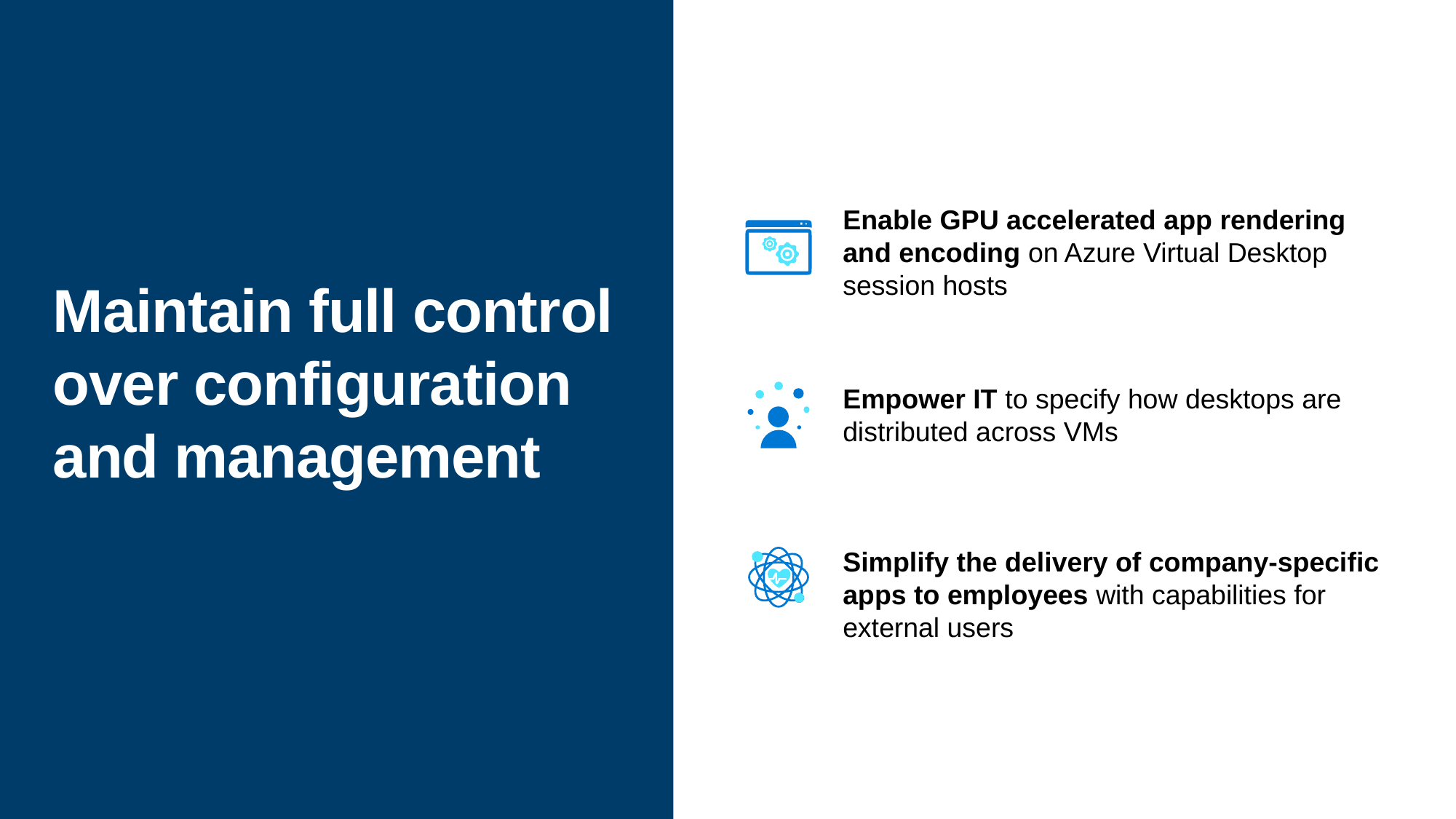

Enable GPU accelerated app rendering and encoding on Azure Virtual Desktop session hosts

Maintain full control over configuration and management

Empower IT to specify how desktops are distributed across VMs​
Simplify the delivery of company-specific apps to employees with capabilities for external users